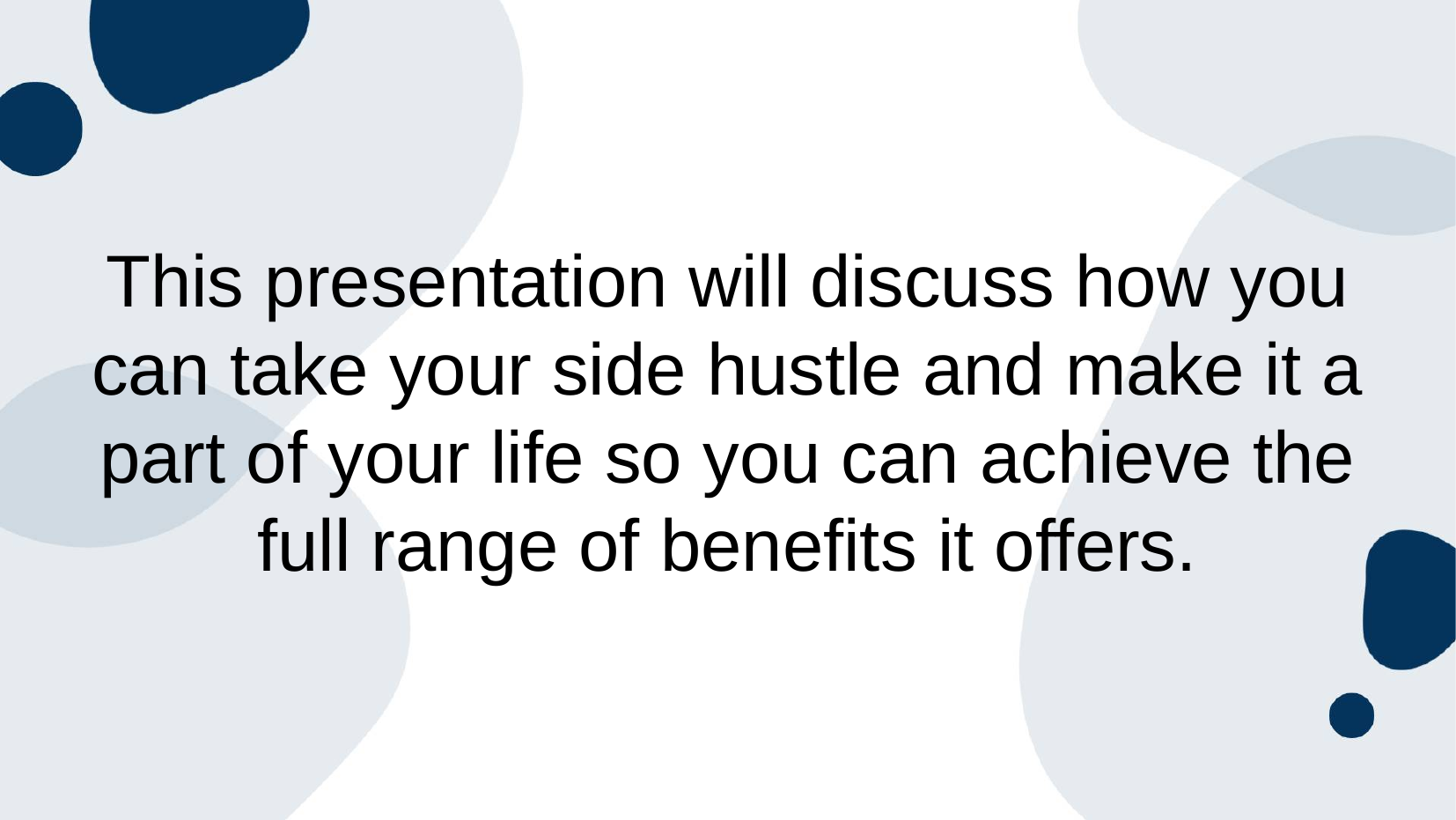

# This presentation will discuss how you can take your side hustle and make it a part of your life so you can achieve the full range of benefits it offers.